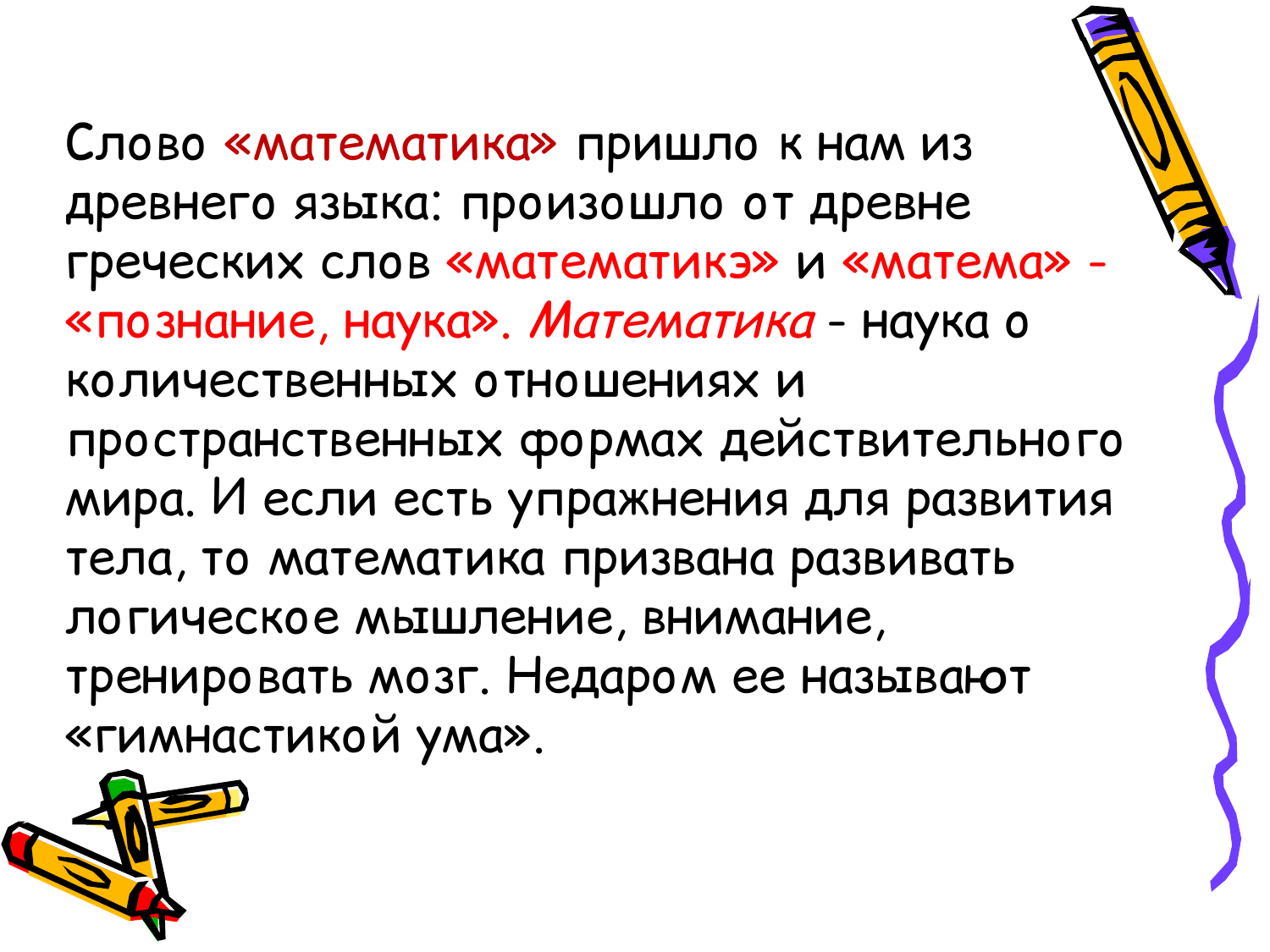

Слово «математика» пришло к нам из древнего языка: произошло от древне­греческих слов «математикэ» и «матема» - «познание, наука». Математика - наука о количественных отношениях и пространственных формах действительного мира. И если есть упражнения для развития тела, то математика призвана развивать логическое мышление, внимание, тренировать мозг. Недаром ее называют «гимнастикой ума».